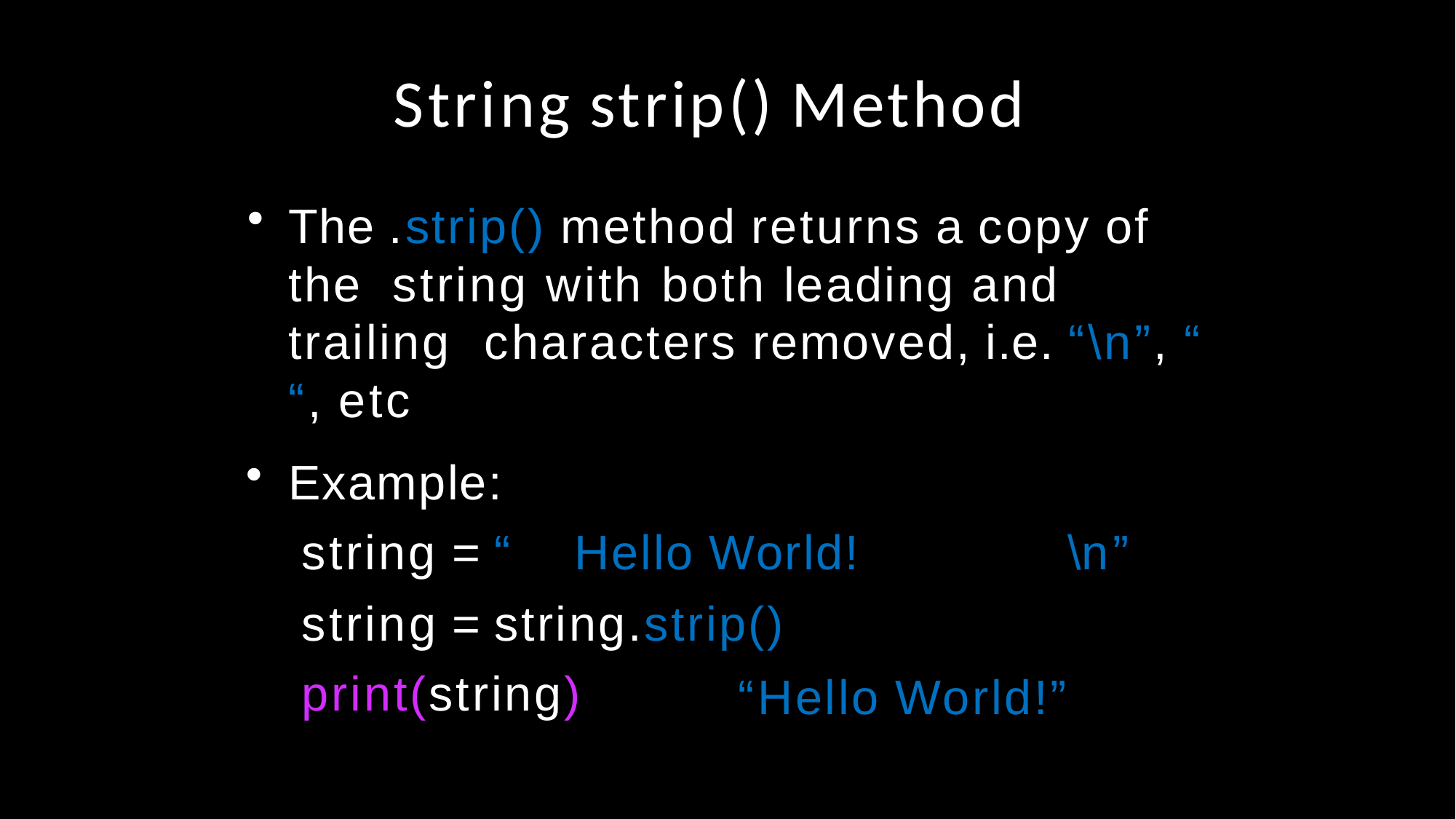

# String strip() Method
The .strip() method returns a copy of the  string with both leading and trailing  characters removed, i.e. “\n”, “ “, etc
Example:  string = “
Hello World!
\n”
string = string.strip()
print(string)
“Hello World!”